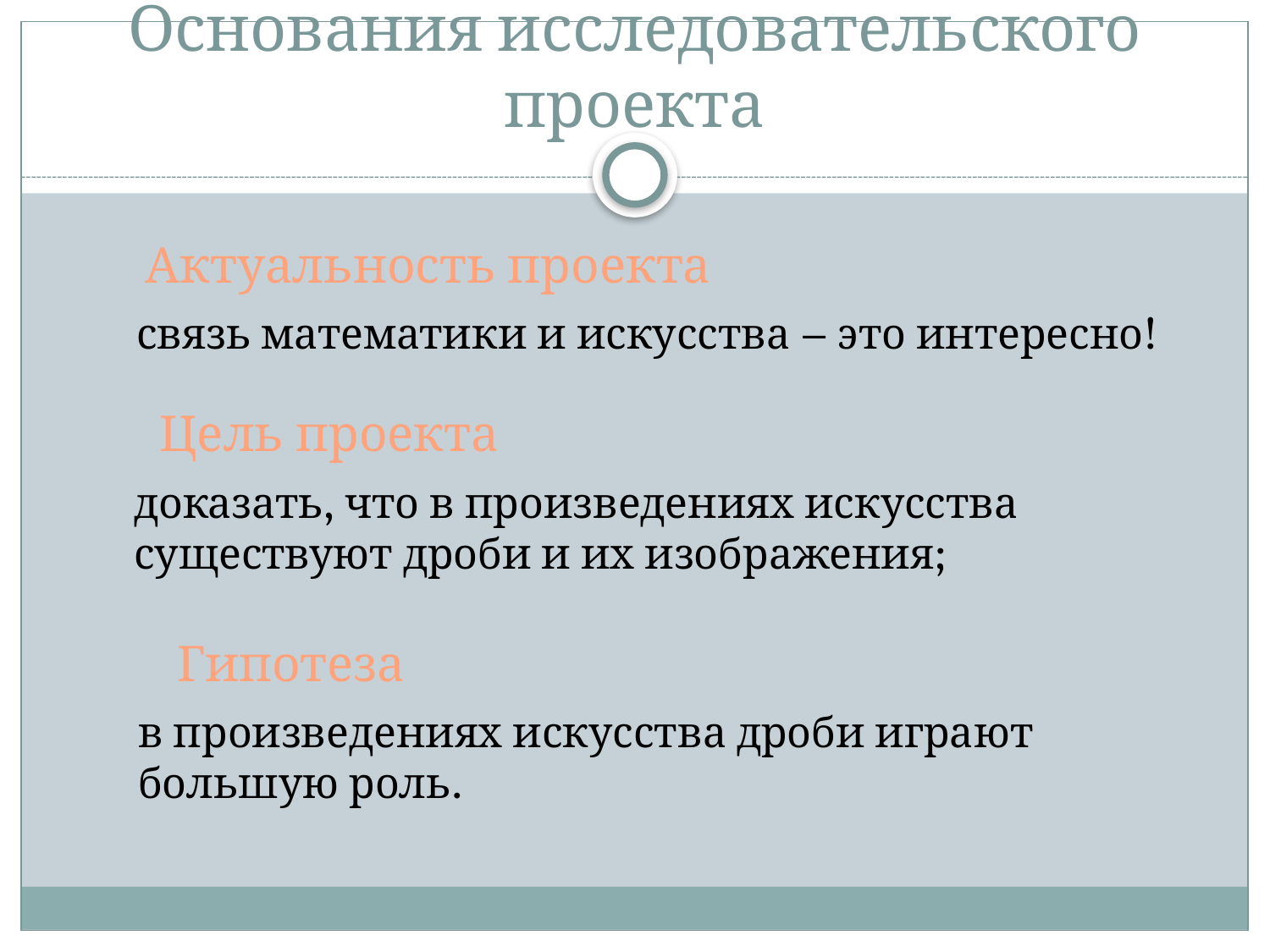

# Основания исследовательского проекта

Актуальность проекта
связь математики и искусства – это интересно!
Цель проекта
доказать, что в произведениях искусства существуют дроби и их изображения;
Гипотеза
в произведениях искусства дроби играют большую роль.